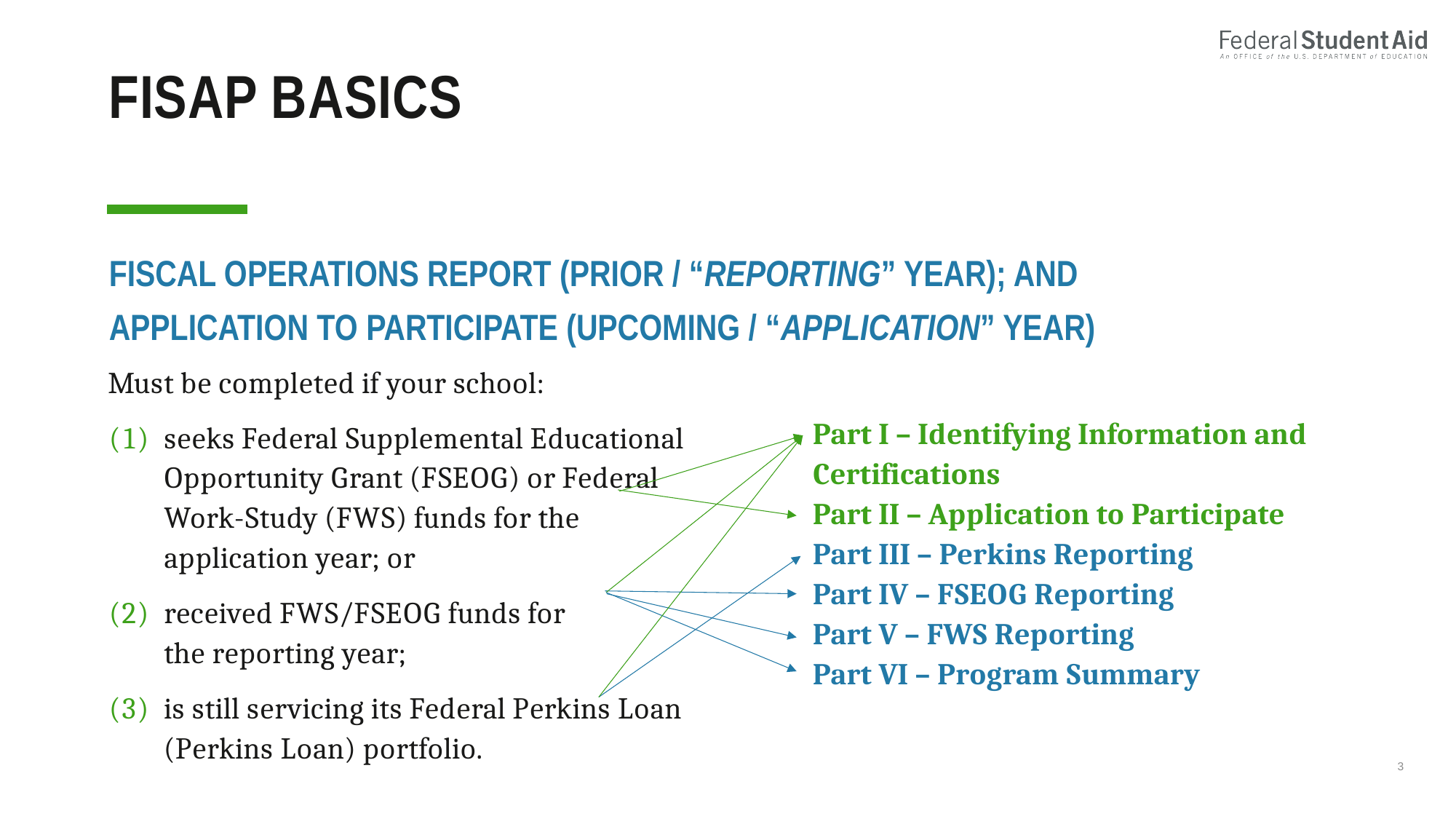

# FISAP BASICS
FISCal operations report (Prior / “reporting” year); and
application to participate (upcoming / “application” year)
Must be completed if your school:
seeks Federal Supplemental Educational Opportunity Grant (FSEOG) or Federal Work-Study (FWS) funds for the application year; or
received FWS/FSEOG funds for
the reporting year;
is still servicing its Federal Perkins Loan (Perkins Loan) portfolio.

Part I – Identifying Information and Certifications
Part II – Application to Participate
Part III – Perkins Reporting
Part IV – FSEOG Reporting
Part V – FWS Reporting
Part VI – Program Summary

3